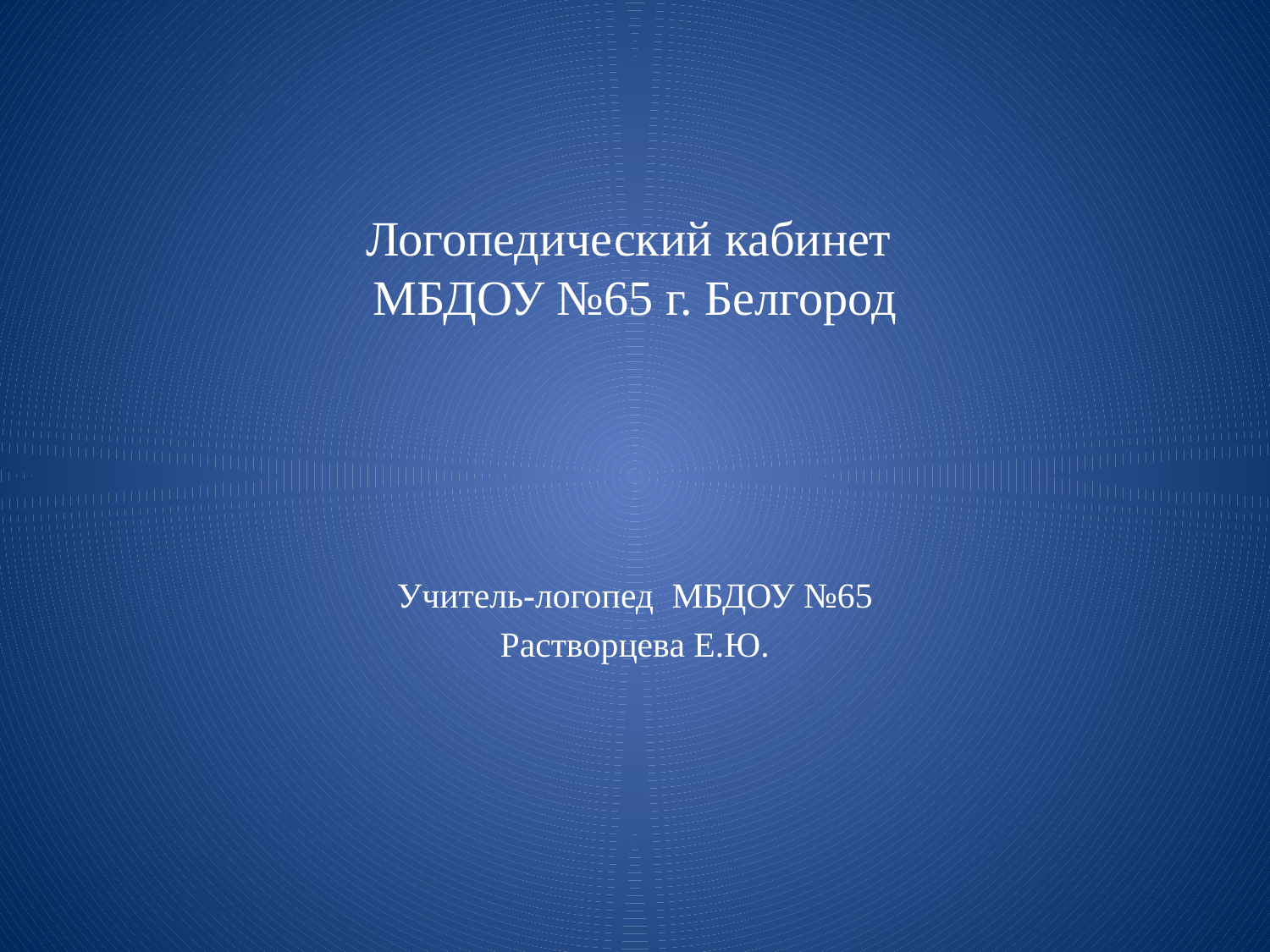

# Логопедический кабинет МБДОУ №65 г. Белгород

Учитель-логопед  МБДОУ №65
Растворцева Е.Ю.